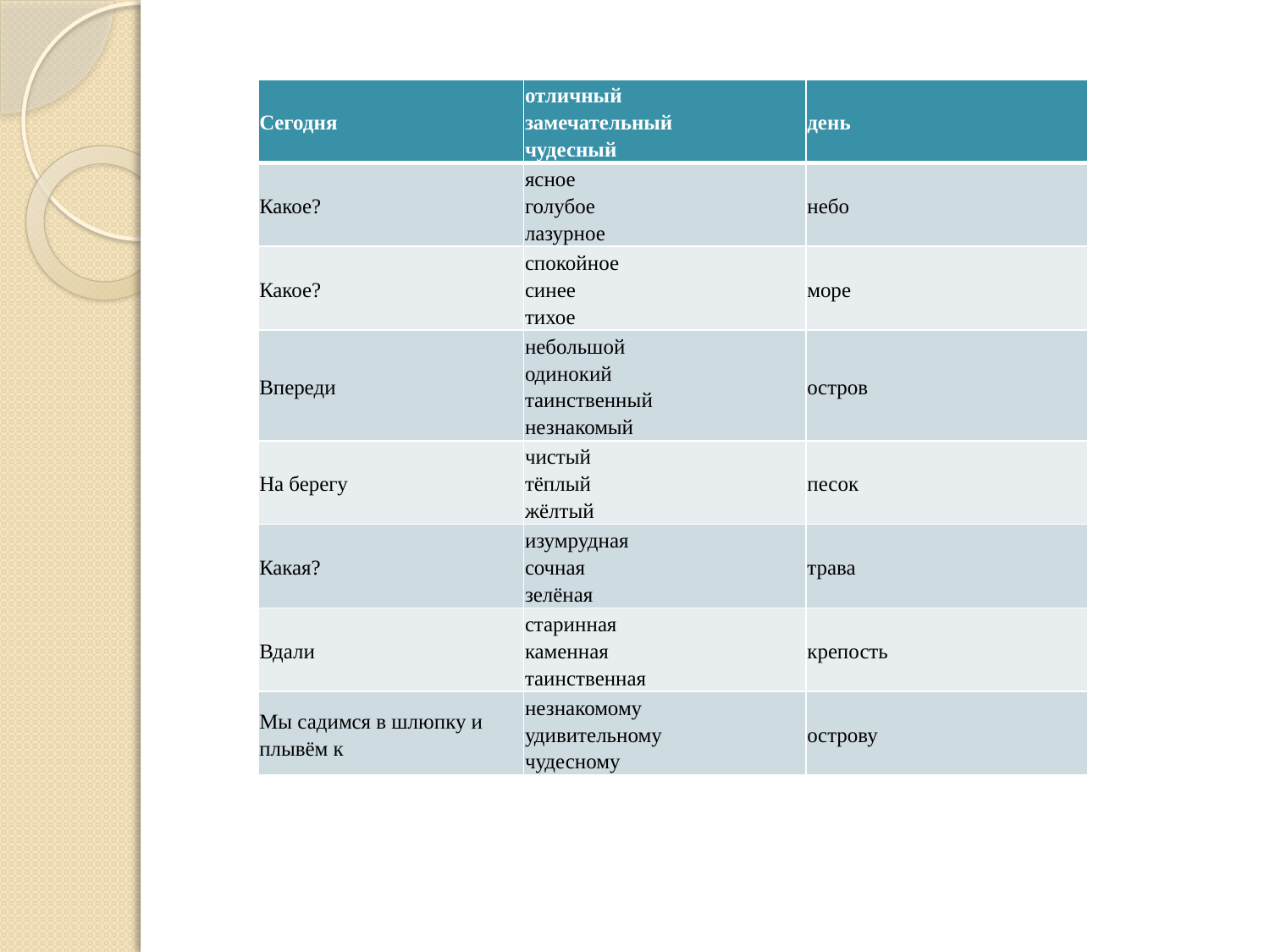

# Творческая работа
| Сегодня | отличный замечательный чудесный | день |
| --- | --- | --- |
| Какое? | ясное голубое лазурное | небо |
| Какое? | спокойное синее  тихое | море |
| Впереди | небольшой одинокий таинственный  незнакомый | остров |
| На берегу | чистый тёплый  жёлтый | песок |
| Какая? | изумрудная сочная  зелёная | трава |
| Вдали | старинная каменная  таинственная | крепость |
| Мы садимся в шлюпку и плывём к | незнакомому удивительному  чудесному | острову |